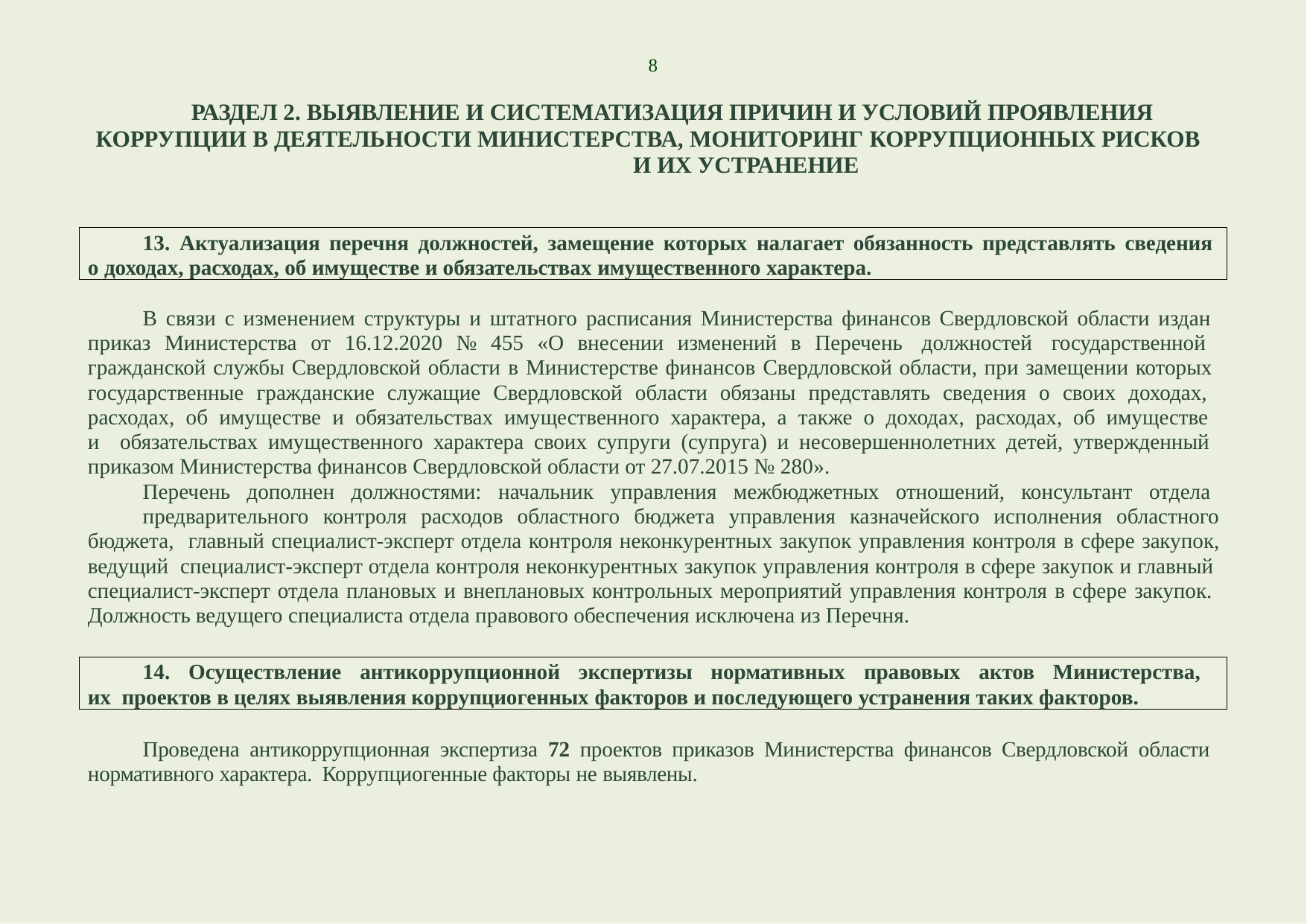

8

РАЗДЕЛ 2. ВЫЯВЛЕНИЕ И СИСТЕМАТИЗАЦИЯ ПРИЧИН И УСЛОВИЙ ПРОЯВЛЕНИЯ  КОРРУПЦИИ В ДЕЯТЕЛЬНОСТИ МИНИСТЕРСТВА, МОНИТОРИНГ КОРРУПЦИОННЫХ РИСКОВ
И ИХ УСТРАНЕНИЕ
13. Актуализация перечня должностей, замещение которых налагает обязанность представлять сведения  о доходах, расходах, об имуществе и обязательствах имущественного характера.
В связи с изменением структуры и штатного расписания Министерства финансов Свердловской области издан  приказ Министерства от 16.12.2020 № 455 «О внесении изменений в Перечень должностей государственной  гражданской службы Свердловской области в Министерстве финансов Свердловской области, при замещении которых  государственные гражданские служащие Свердловской области обязаны представлять сведения о своих доходах,  расходах, об имуществе и обязательствах имущественного характера, а также о доходах, расходах, об имуществе
и  обязательствах имущественного характера своих супруги (супруга) и несовершеннолетних детей, утвержденный  приказом Министерства финансов Свердловской области от 27.07.2015 № 280».
Перечень   дополнен должностями: начальник управления межбюджетных отношений, консультант отдела
предварительного контроля расходов областного бюджета управления казначейского исполнения областного бюджета,  главный специалист-эксперт отдела контроля неконкурентных закупок управления контроля в сфере закупок, ведущий  специалист-эксперт отдела контроля неконкурентных закупок управления контроля в сфере закупок и главный  специалист-эксперт отдела плановых и внеплановых контрольных мероприятий управления контроля в сфере закупок.  Должность ведущего специалиста отдела правового обеспечения исключена из Перечня.
14. Осуществление антикоррупционной экспертизы нормативных правовых актов Министерства,
их  проектов в целях выявления коррупциогенных факторов и последующего устранения таких факторов.
Проведена антикоррупционная экспертиза 72 проектов приказов Министерства финансов Свердловской области  нормативного характера. Коррупциогенные факторы не выявлены.